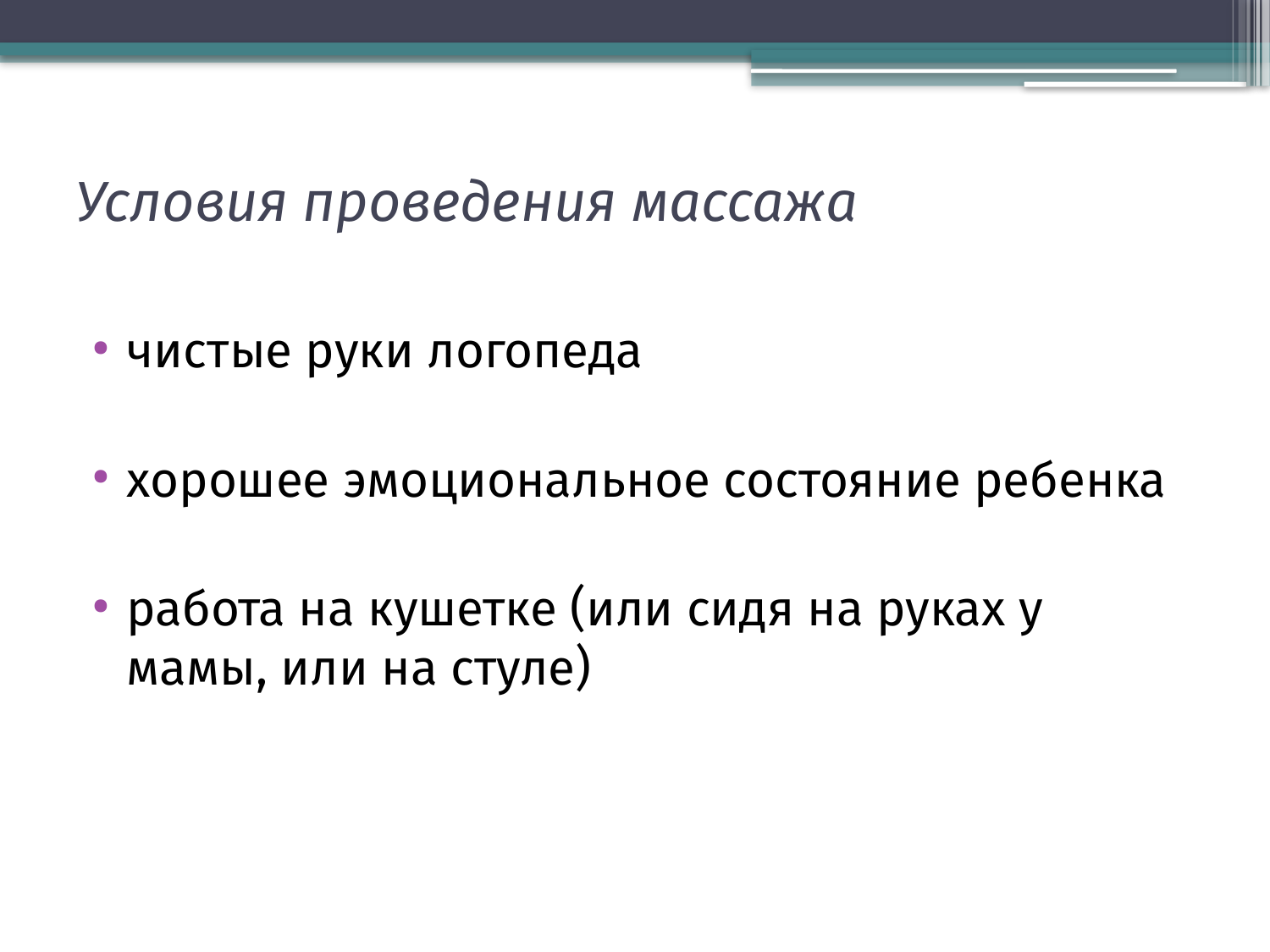

# Условия проведения массажа
чистые руки логопеда

хорошее эмоциональное состояние ребенка

работа на кушетке (или сидя на руках у мамы, или на стуле)